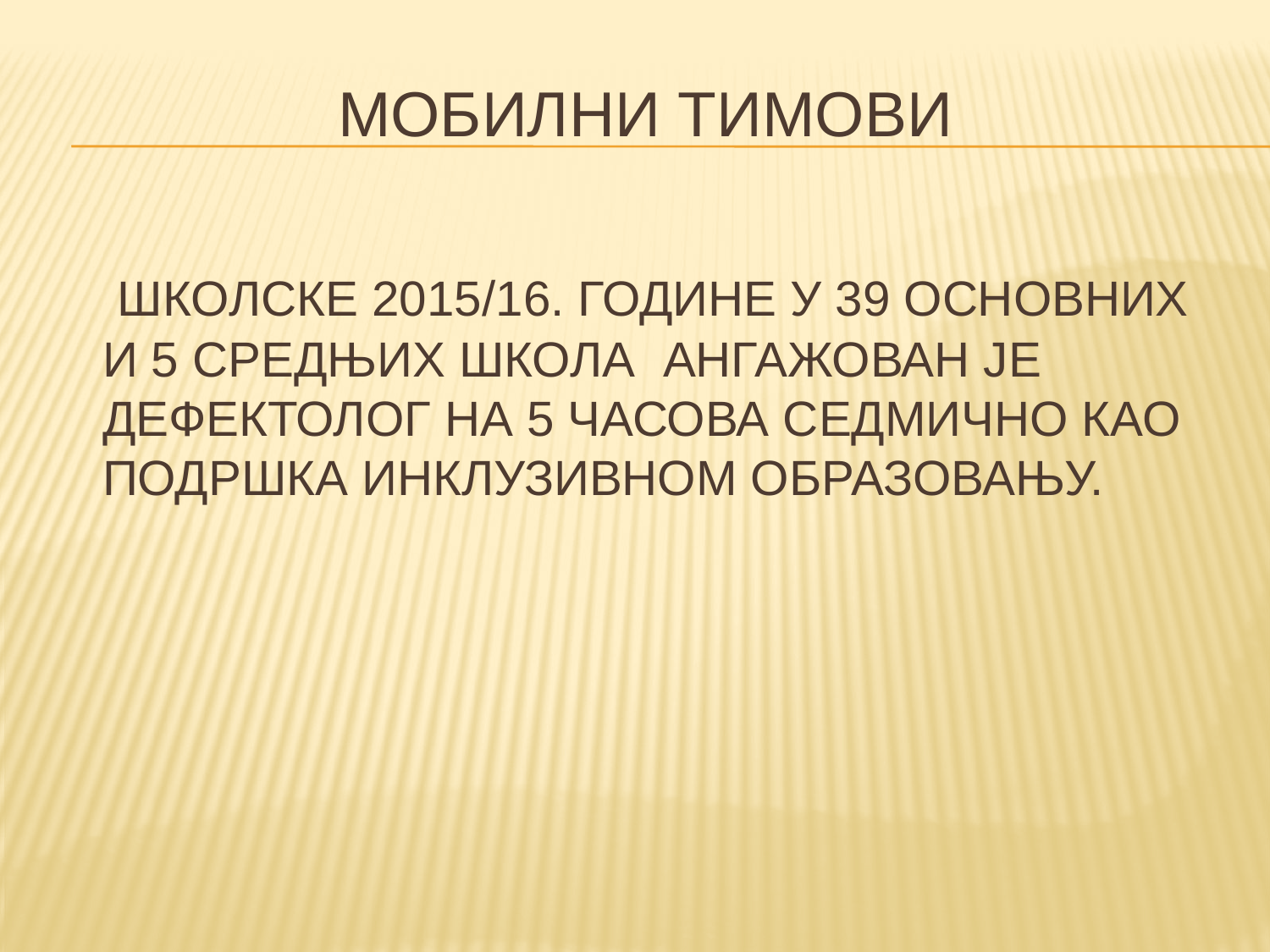

# МОБИЛНИ ТИМОВИ
    ШКОЛСКЕ 2015/16. ГОДИНЕ У 39 ОСНОВНИХ И 5 СРЕДЊИХ ШКОЛА  АНГАЖОВАН ЈЕ ДЕФЕКТОЛОГ НА 5 ЧАСОВА СЕДМИЧНО КАО ПОДРШКА ИНКЛУЗИВНОМ ОБРАЗОВАЊУ.